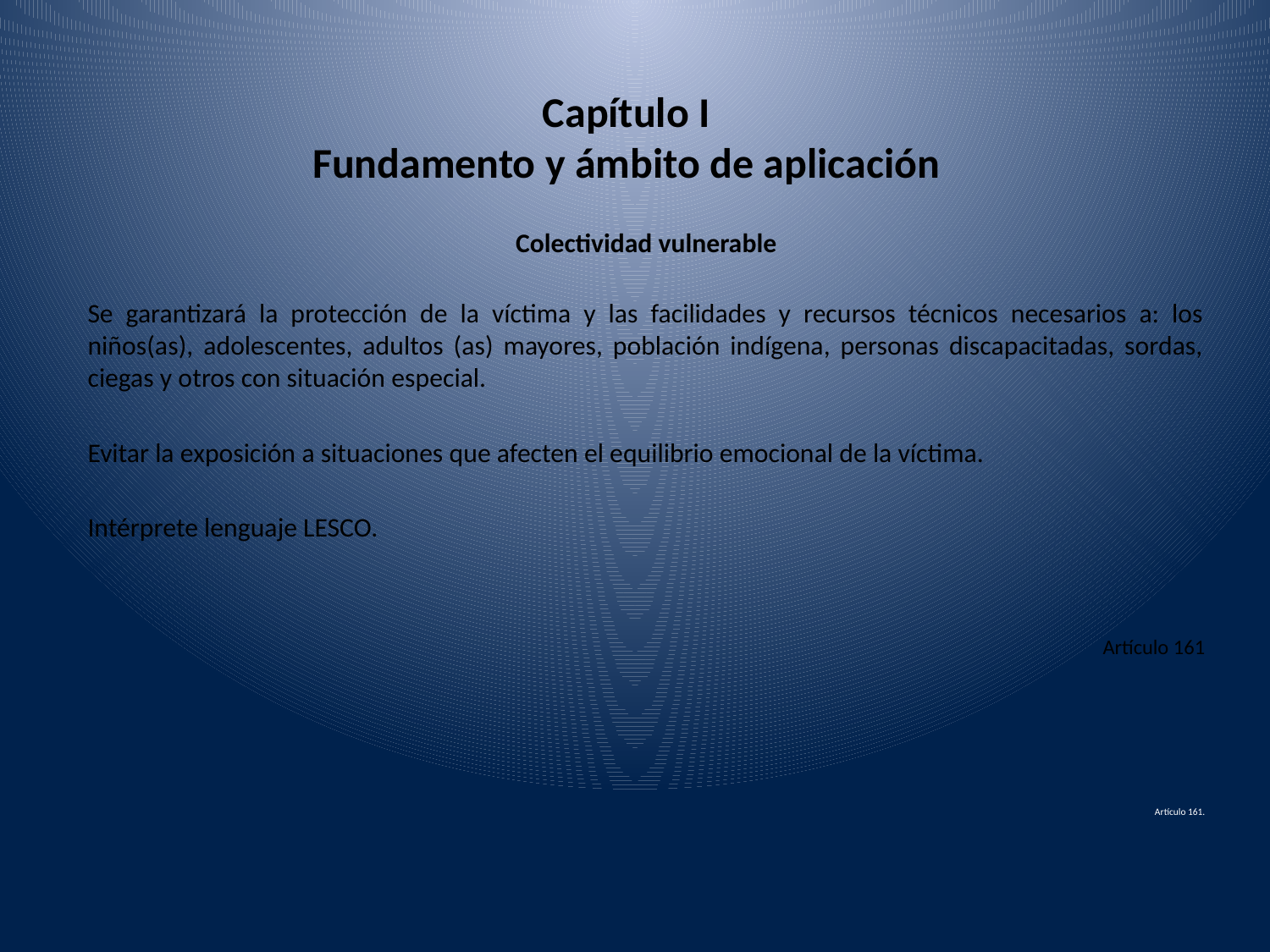

# Capítulo I Fundamento y ámbito de aplicación

Colectividad vulnerable

Se garantizará la protección de la víctima y las facilidades y recursos técnicos necesarios a: los niños(as), adolescentes, adultos (as) mayores, población indígena, personas discapacitadas, sordas, ciegas y otros con situación especial.

Evitar la exposición a situaciones que afecten el equilibrio emocional de la víctima.

Intérprete lenguaje LESCO.

Artículo 161

Artículo 161.